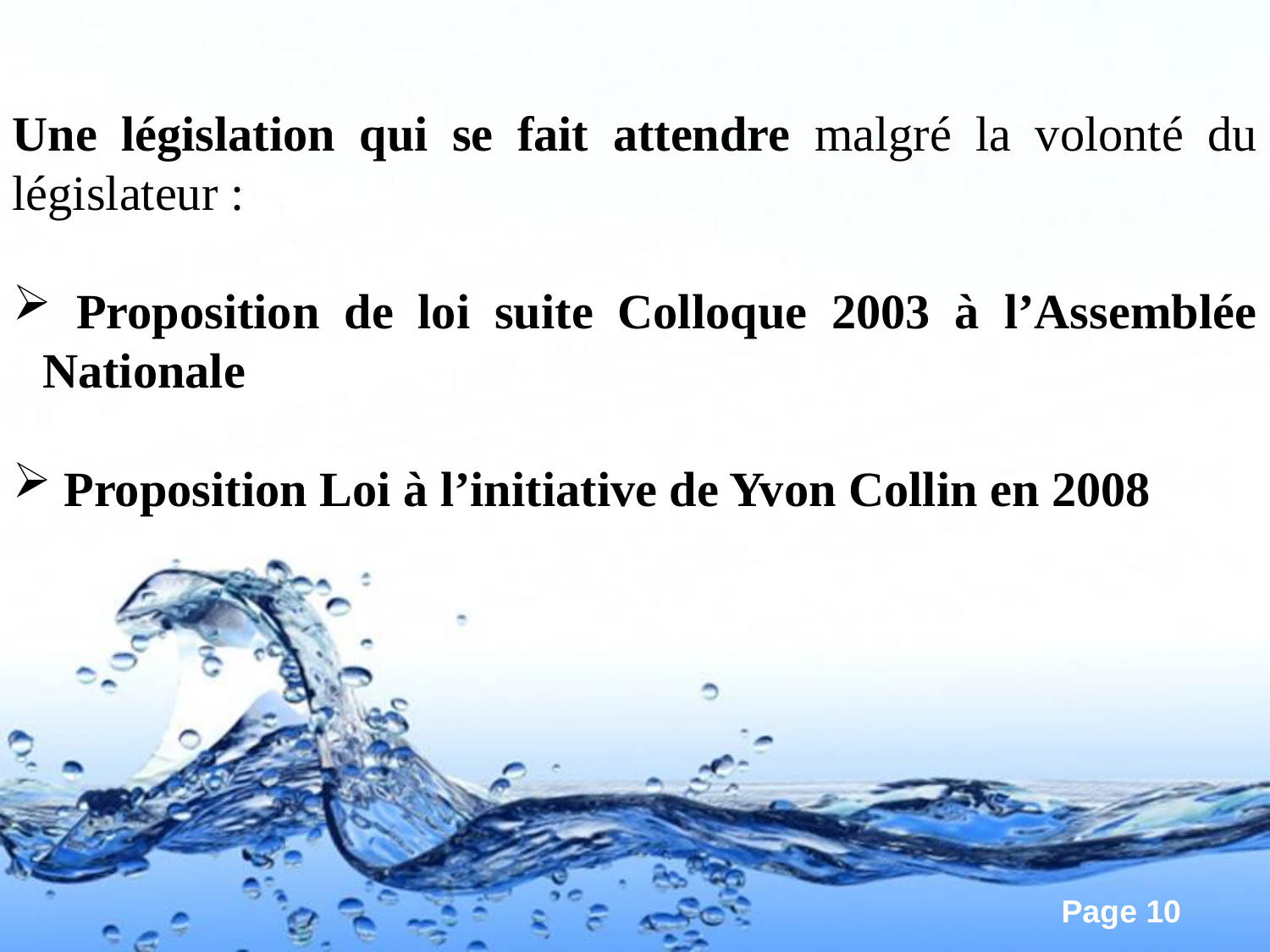

Une législation qui se fait attendre malgré la volonté du législateur :

 Proposition de loi suite Colloque 2003 à l’Assemblée Nationale

 Proposition Loi à l’initiative de Yvon Collin en 2008